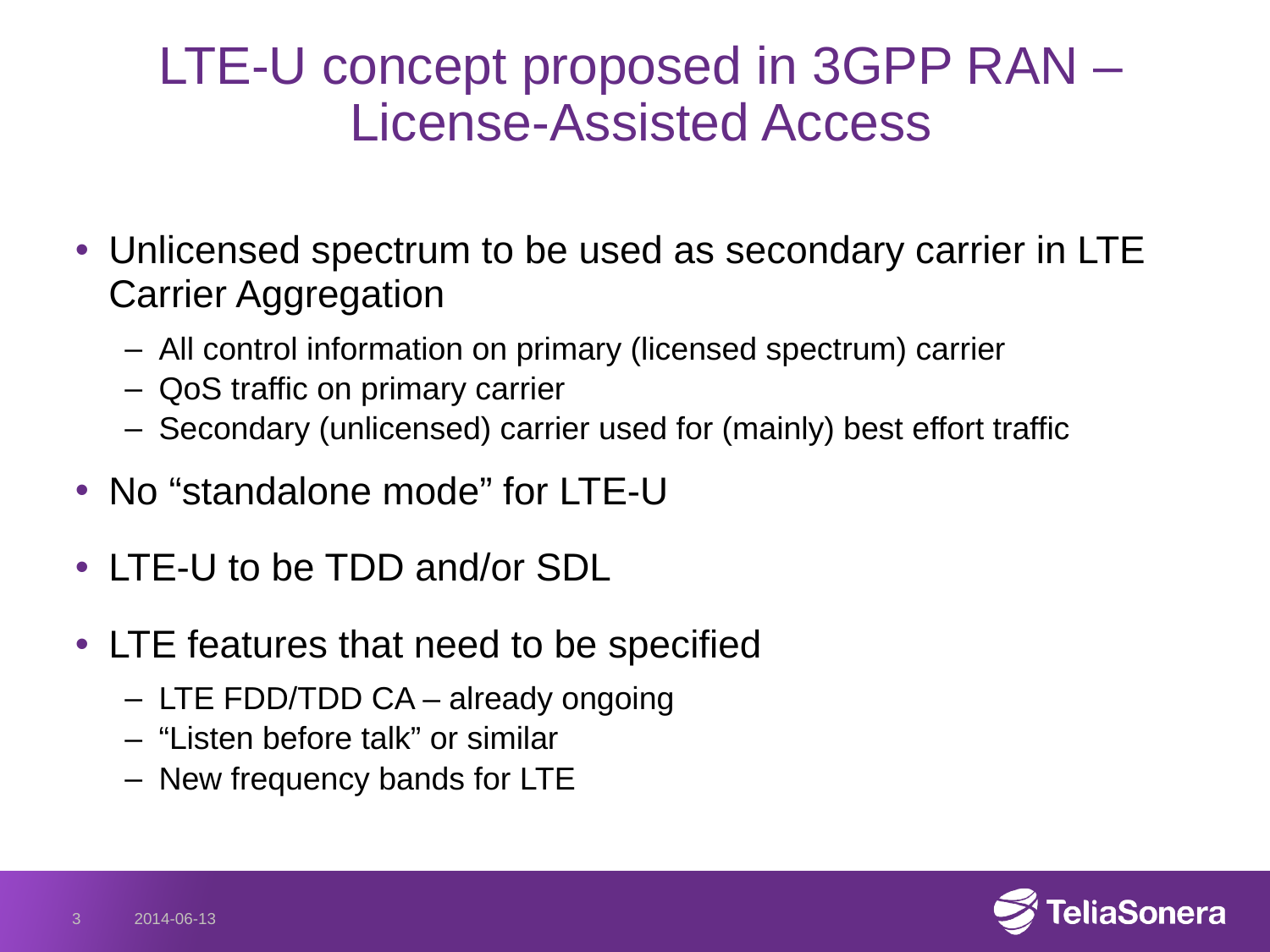

# LTE-U concept proposed in 3GPP RAN – License-Assisted Access
Unlicensed spectrum to be used as secondary carrier in LTE Carrier Aggregation
All control information on primary (licensed spectrum) carrier
QoS traffic on primary carrier
Secondary (unlicensed) carrier used for (mainly) best effort traffic
No “standalone mode” for LTE-U
LTE-U to be TDD and/or SDL
LTE features that need to be specified
LTE FDD/TDD CA – already ongoing
“Listen before talk” or similar
New frequency bands for LTE
3
2014-06-13